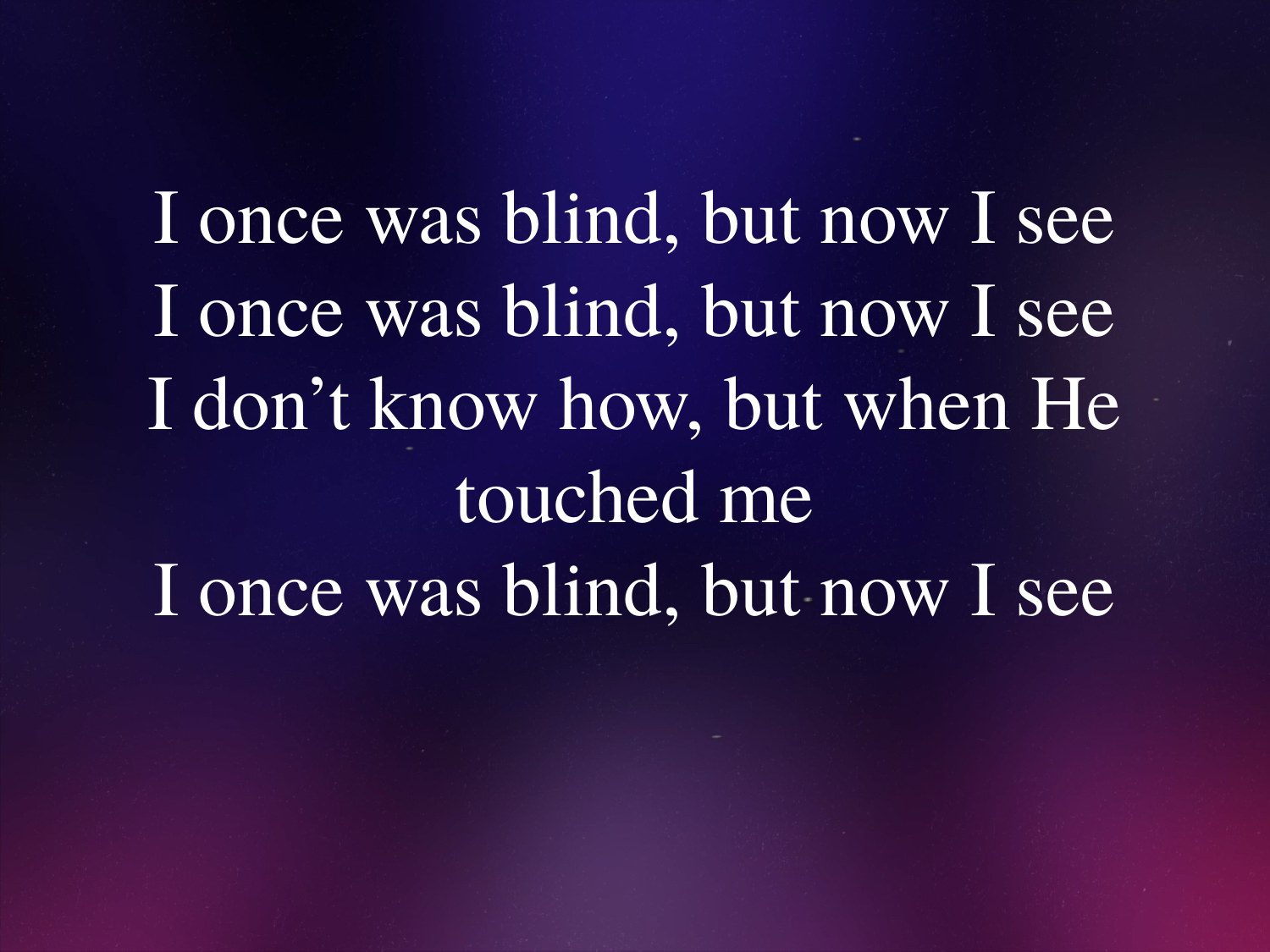

# I once was blind, but now I see I once was blind, but now I see I don’t know how, but when He touched me I once was blind, but now I see